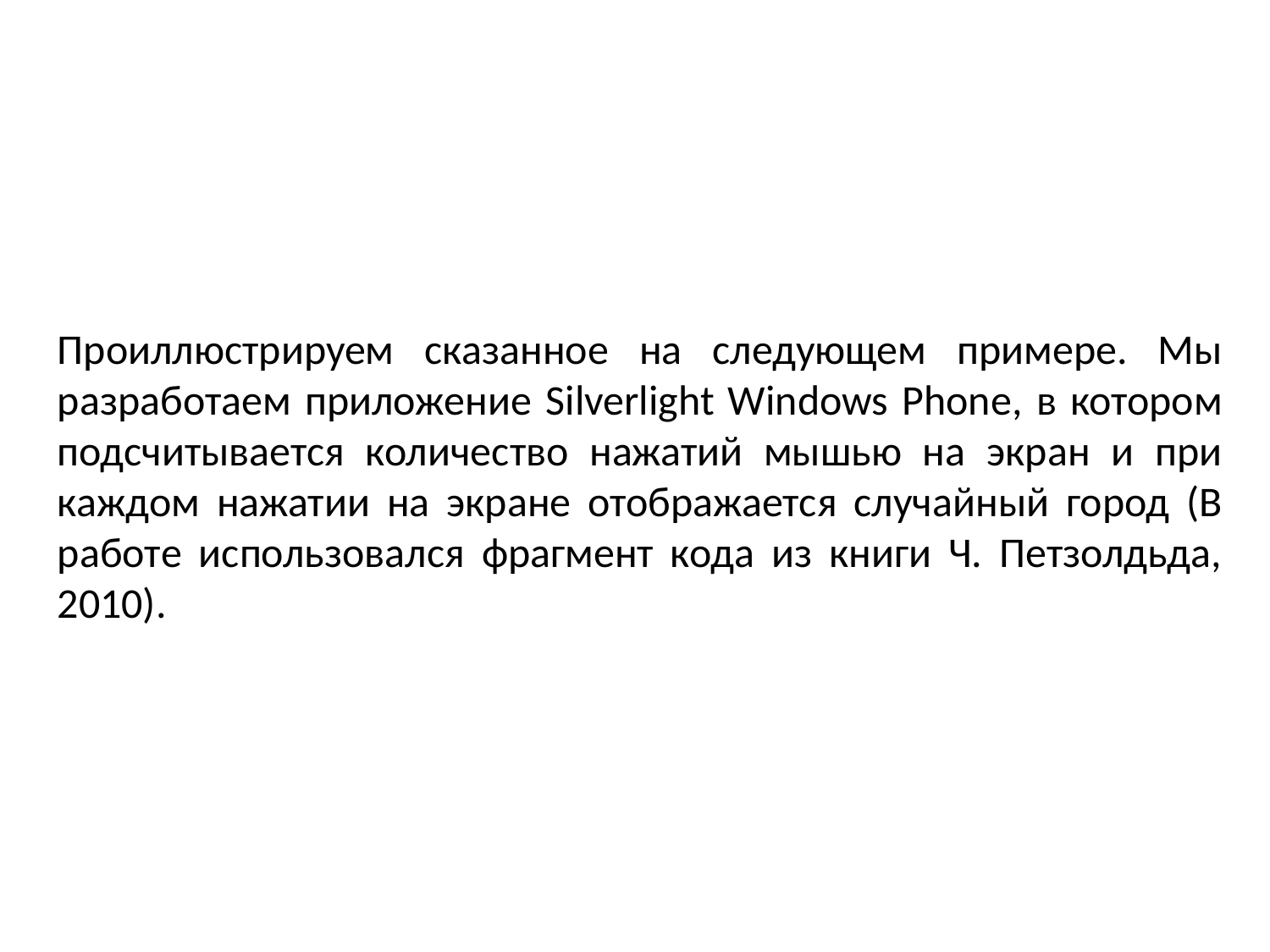

Проиллюстрируем сказанное на следующем примере. Мы разработаем приложение Silverlight Windows Phone, в котором подсчитывается количество нажатий мышью на экран и при каждом нажатии на экране отображается случайный город (В работе использовался фрагмент кода из книги Ч. Петзолдьда, 2010).